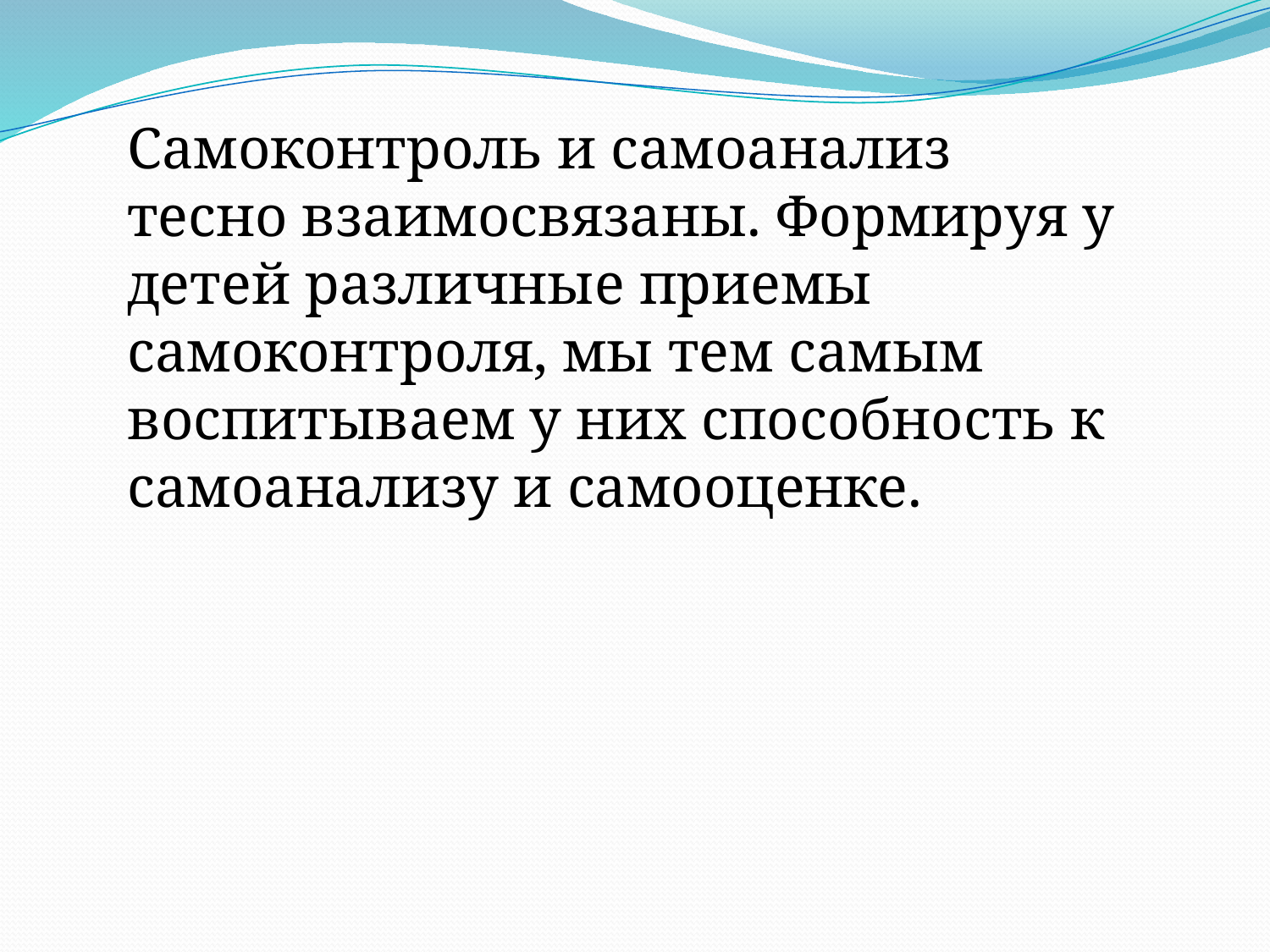

Самоконтроль и самоанализ тесно взаимосвязаны. Формируя у детей различные приемы самоконтроля, мы тем самым воспитываем у них способность к самоанализу и самооценке.